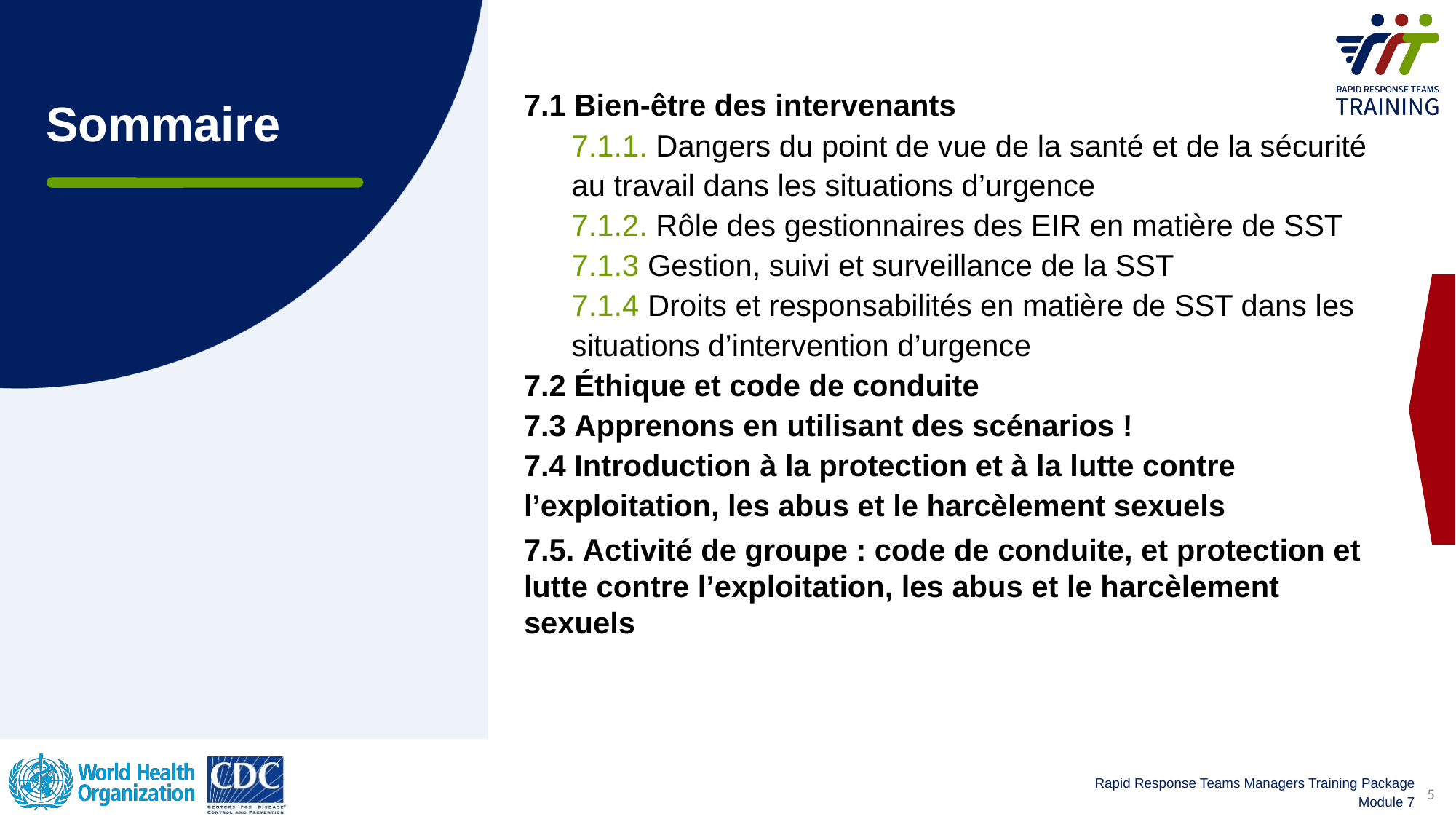

7.1 Bien-être des intervenants
7.1.1. Dangers du point de vue de la santé et de la sécurité au travail dans les situations d’urgence
7.1.2. Rôle des gestionnaires des EIR en matière de SST
7.1.3 Gestion, suivi et surveillance de la SST
7.1.4 Droits et responsabilités en matière de SST dans les situations d’intervention d’urgence
7.2 Éthique et code de conduite
7.3 Apprenons en utilisant des scénarios !
7.4 Introduction à la protection et à la lutte contre l’exploitation, les abus et le harcèlement sexuels
7.5. Activité de groupe : code de conduite, et protection et lutte contre l’exploitation, les abus et le harcèlement sexuels

Sommaire
5